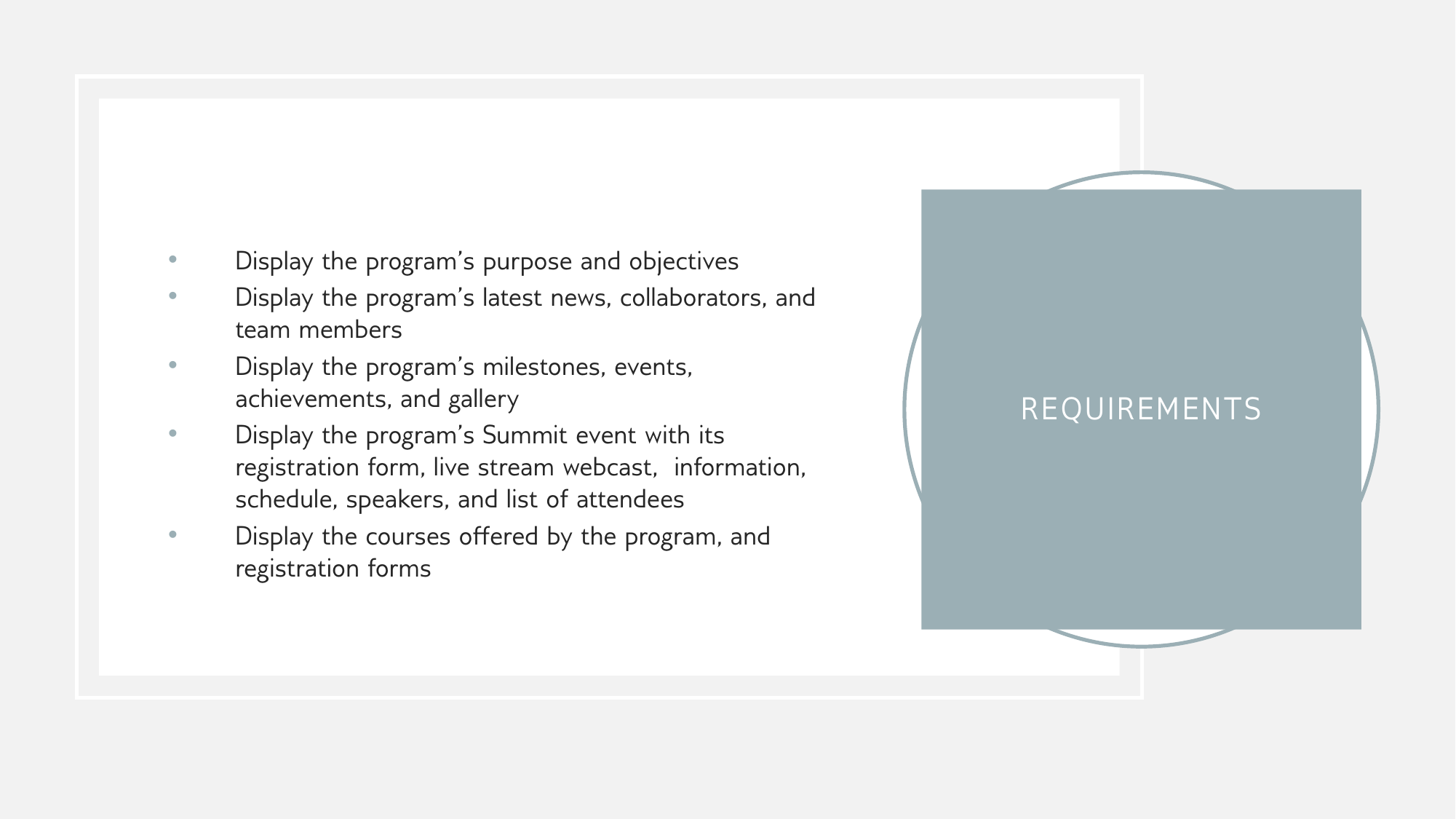

Display the program’s purpose and objectives
Display the program’s latest news, collaborators, and team members
Display the program’s milestones, events, achievements, and gallery
Display the program’s Summit event with its registration form, live stream webcast,  information, schedule, speakers, and list of attendees
Display the courses offered by the program, and registration forms

# Requirements